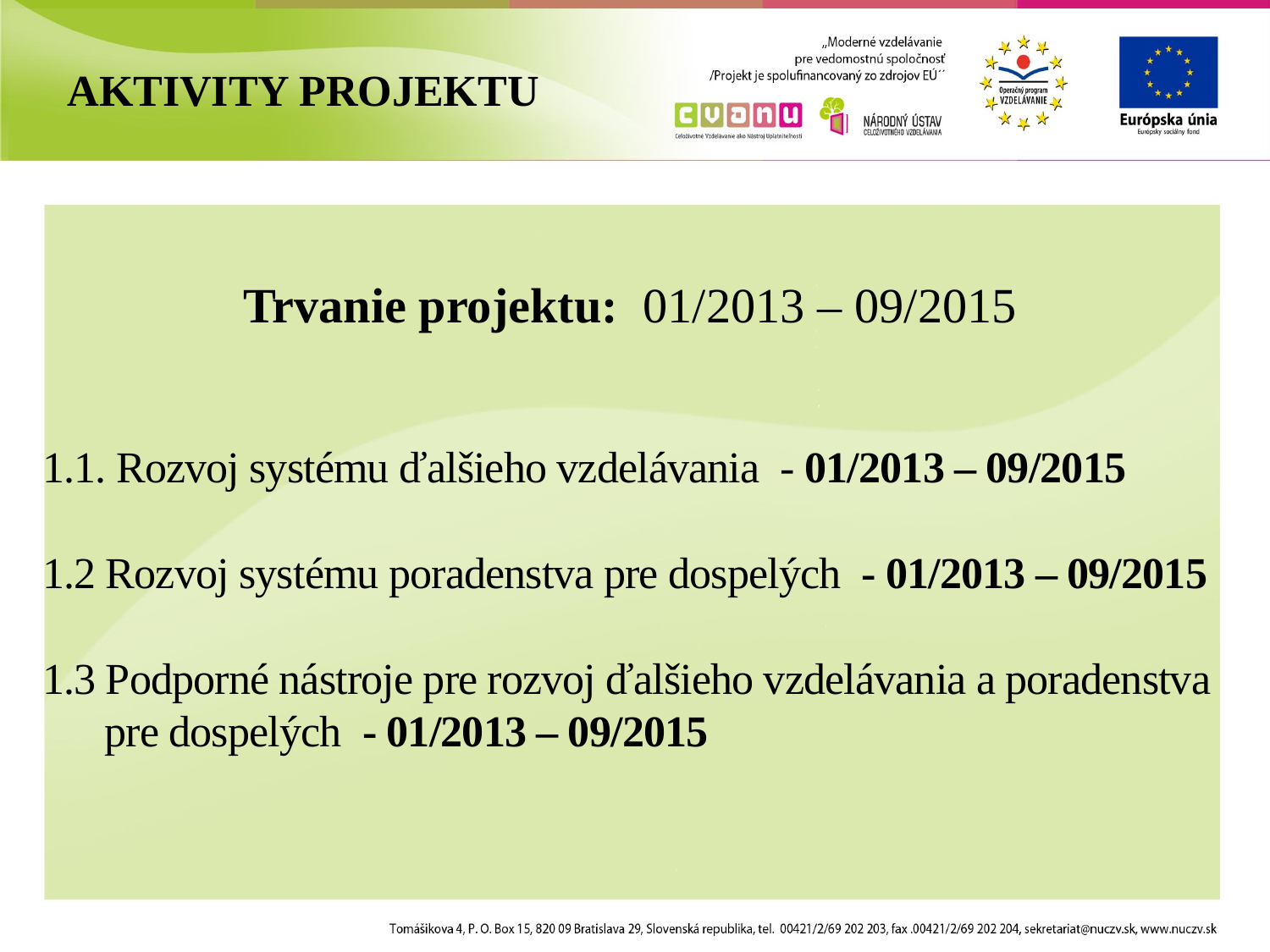

AKTIVITY PROJEKTU

Trvanie projektu:  01/2013 – 09/2015

1.1. Rozvoj systému ďalšieho vzdelávania  - 01/2013 – 09/2015

1.2 Rozvoj systému poradenstva pre dospelých  - 01/2013 – 09/2015

1.3 Podporné nástroje pre rozvoj ďalšieho vzdelávania a poradenstva pre dospelých  - 01/2013 – 09/2015